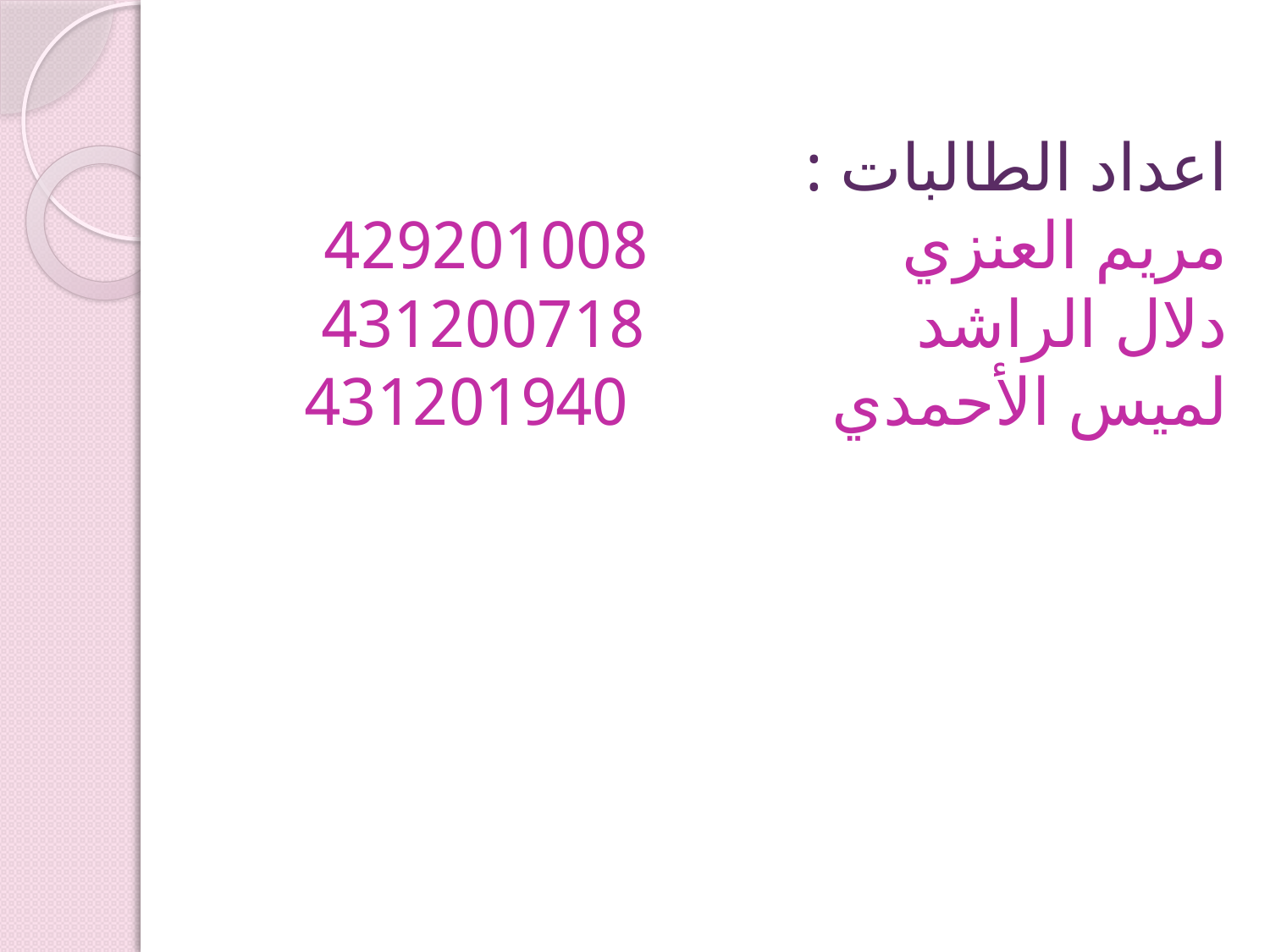

# اعداد الطالبات : مريم العنزي               429201008 دلال الراشد                431200718 لميس الأحمدي            431201940